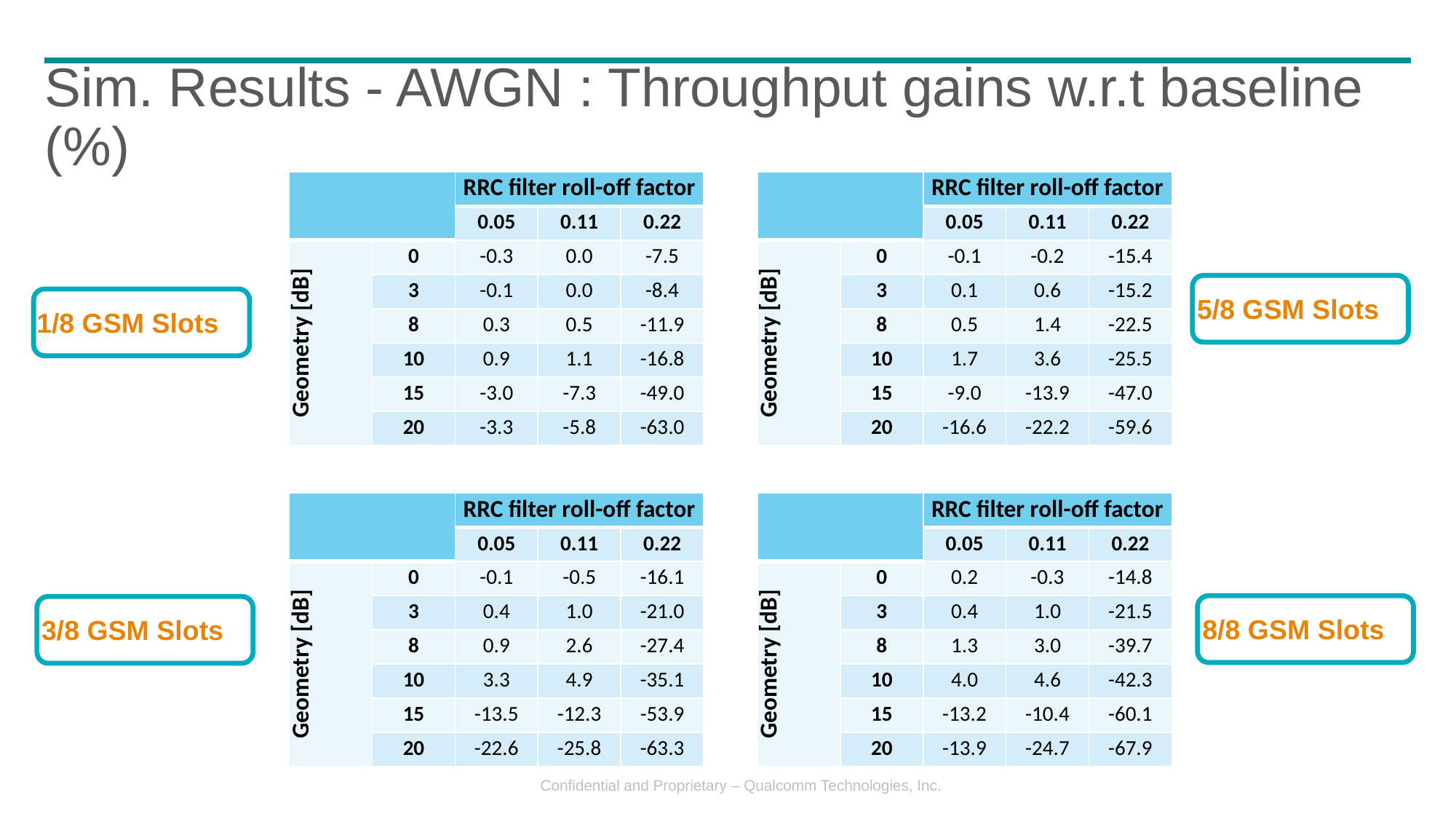

# Sim. Results - AWGN : Throughput gains w.r.t baseline (%)
|  |  | RRC filter roll-off factor |  |  |
| --- | --- | --- | --- | --- |
|  |  | 0.05 | 0.11 | 0.22 |
| Geometry [dB] | 0 | -0.3 | 0.0 | -7.5 |
|  | 3 | -0.1 | 0.0 | -8.4 |
|  | 8 | 0.3 | 0.5 | -11.9 |
|  | 10 | 0.9 | 1.1 | -16.8 |
|  | 15 | -3.0 | -7.3 | -49.0 |
|  | 20 | -3.3 | -5.8 | -63.0 |
|  |  | RRC filter roll-off factor |  |  |
| --- | --- | --- | --- | --- |
|  |  | 0.05 | 0.11 | 0.22 |
| Geometry [dB] | 0 | -0.1 | -0.2 | -15.4 |
|  | 3 | 0.1 | 0.6 | -15.2 |
|  | 8 | 0.5 | 1.4 | -22.5 |
|  | 10 | 1.7 | 3.6 | -25.5 |
|  | 15 | -9.0 | -13.9 | -47.0 |
|  | 20 | -16.6 | -22.2 | -59.6 |

5/8 GSM Slots

1/8 GSM Slots
|  |  | RRC filter roll-off factor |  |  |
| --- | --- | --- | --- | --- |
|  |  | 0.05 | 0.11 | 0.22 |
| Geometry [dB] | 0 | -0.1 | -0.5 | -16.1 |
|  | 3 | 0.4 | 1.0 | -21.0 |
|  | 8 | 0.9 | 2.6 | -27.4 |
|  | 10 | 3.3 | 4.9 | -35.1 |
|  | 15 | -13.5 | -12.3 | -53.9 |
|  | 20 | -22.6 | -25.8 | -63.3 |
|  |  | RRC filter roll-off factor |  |  |
| --- | --- | --- | --- | --- |
|  |  | 0.05 | 0.11 | 0.22 |
| Geometry [dB] | 0 | 0.2 | -0.3 | -14.8 |
|  | 3 | 0.4 | 1.0 | -21.5 |
|  | 8 | 1.3 | 3.0 | -39.7 |
|  | 10 | 4.0 | 4.6 | -42.3 |
|  | 15 | -13.2 | -10.4 | -60.1 |
|  | 20 | -13.9 | -24.7 | -67.9 |

8/8 GSM Slots

3/8 GSM Slots